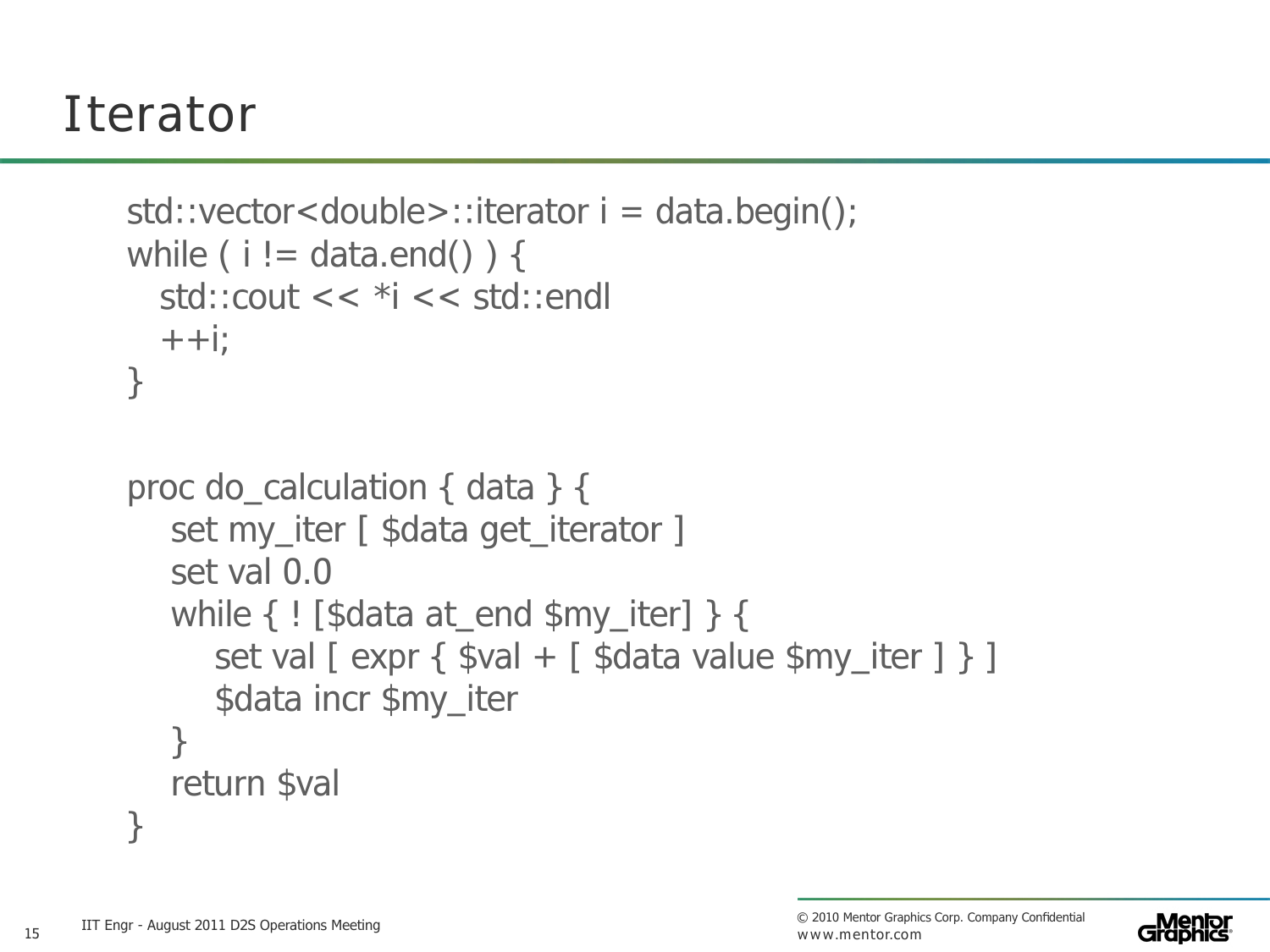

# Iterator
std::vector<double>::iterator i = data.begin();
while ( i != data.end() ) {
   std::cout << *i << std::endl
   ++i;
}

proc do_calculation { data } {
    set my_iter [ $data get_iterator ]
    set val 0.0
    while { ! [$data at_end $my_iter] } {
        set val [ expr { $val + [ $data value $my_iter ] } ]
        $data incr $my_iter
    }
    return $val
}
IIT Engr - August 2011 D2S Operations Meeting